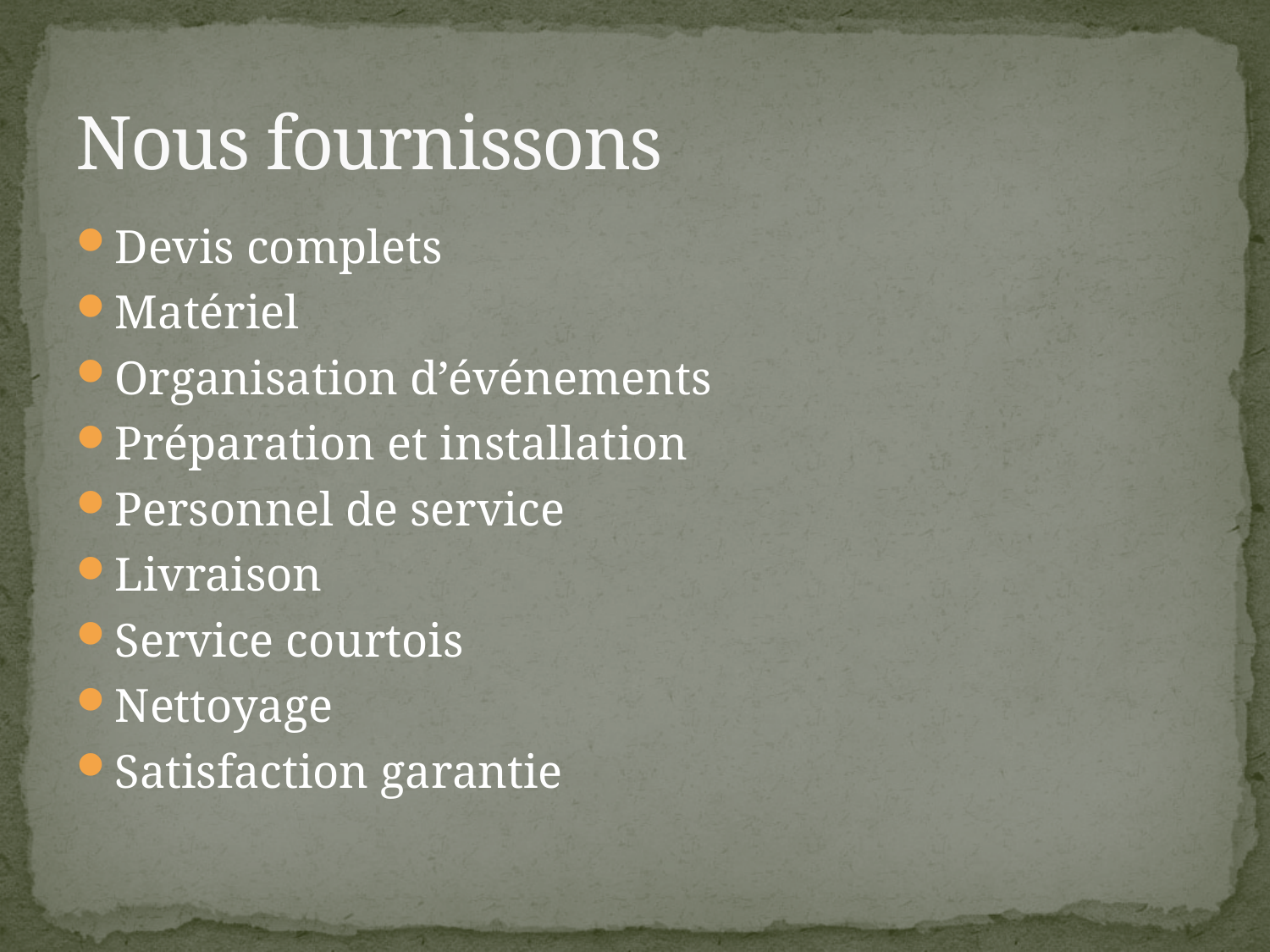

# Nous fournissons
Devis complets
Matériel
Organisation d’événements
Préparation et installation
Personnel de service
Livraison
Service courtois
Nettoyage
Satisfaction garantie